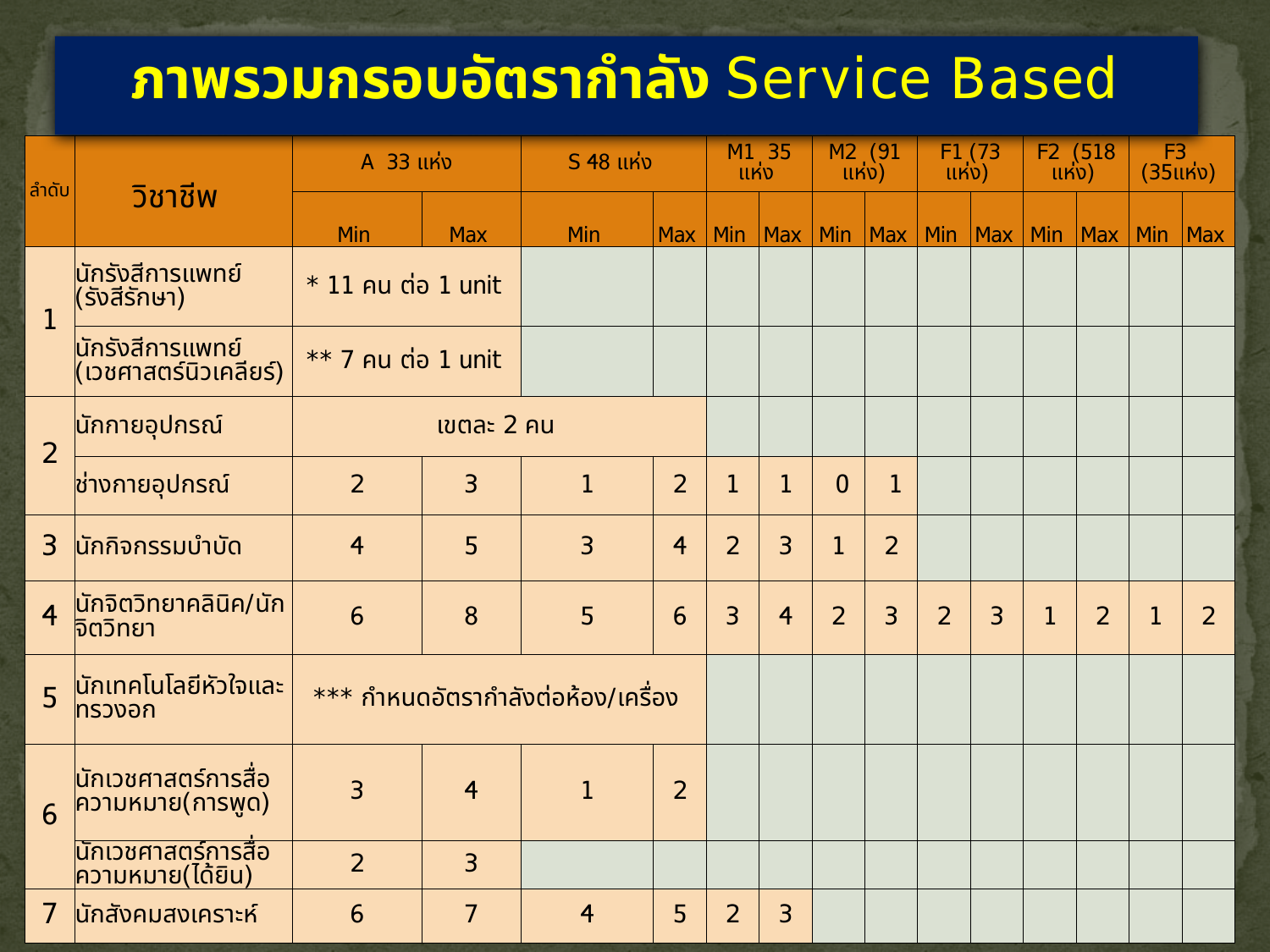

ภาพรวมกรอบอัตรากำลัง Service Based
| ลำดับ | วิชาชีพ | A 33 แห่ง |  | S 48 แห่ง |  | M1 35 แห่ง |  | M2 (91 แห่ง) |  | F1 (73 แห่ง) |  | F2 (518 แห่ง) |  | F3 (35แห่ง) |  |
| --- | --- | --- | --- | --- | --- | --- | --- | --- | --- | --- | --- | --- | --- | --- | --- |
|  |  | Min | Max | Min | Max | Min | Max | Min | Max | Min | Max | Min | Max | Min | Max |
| 1 | นักรังสีการแพทย์ (รังสีรักษา) | \* 11 คน ต่อ 1 unit |  |  |  |  |  |  |  |  |  |  |  |  |  |
|  | นักรังสีการแพทย์ (เวชศาสตร์นิวเคลียร์) | \*\* 7 คน ต่อ 1 unit |  |  |  |  |  |  |  |  |  |  |  |  |  |
| 2 | นักกายอุปกรณ์ | เขตละ 2 คน |  |  |  |  |  |  |  |  |  |  |  |  |  |
|  | ช่างกายอุปกรณ์ | 2 | 3 | 1 | 2 | 1 | 1 | 0 | 1 |  |  |  |  |  |  |
| 3 | นักกิจกรรมบำบัด | 4 | 5 | 3 | 4 | 2 | 3 | 1 | 2 |  |  |  |  |  |  |
| 4 | นักจิตวิทยาคลินิค/นักจิตวิทยา | 6 | 8 | 5 | 6 | 3 | 4 | 2 | 3 | 2 | 3 | 1 | 2 | 1 | 2 |
| 5 | นักเทคโนโลยีหัวใจและทรวงอก | \*\*\* กำหนดอัตรากำลังต่อห้อง/เครื่อง |  |  |  |  |  |  |  |  |  |  |  |  |  |
| 6 | นักเวชศาสตร์การสื่อความหมาย(การพูด) | 3 | 4 | 1 | 2 |  |  |  |  |  |  |  |  |  |  |
|  | นักเวชศาสตร์การสื่อความหมาย(ได้ยิน) | 2 | 3 |  |  |  |  |  |  |  |  |  |  |  |  |
| 7 | นักสังคมสงเคราะห์ | 6 | 7 | 4 | 5 | 2 | 3 |  |  |  |  |  |  |  |  |
22
กฤษดา แสวงดี สภาการพยาบาล